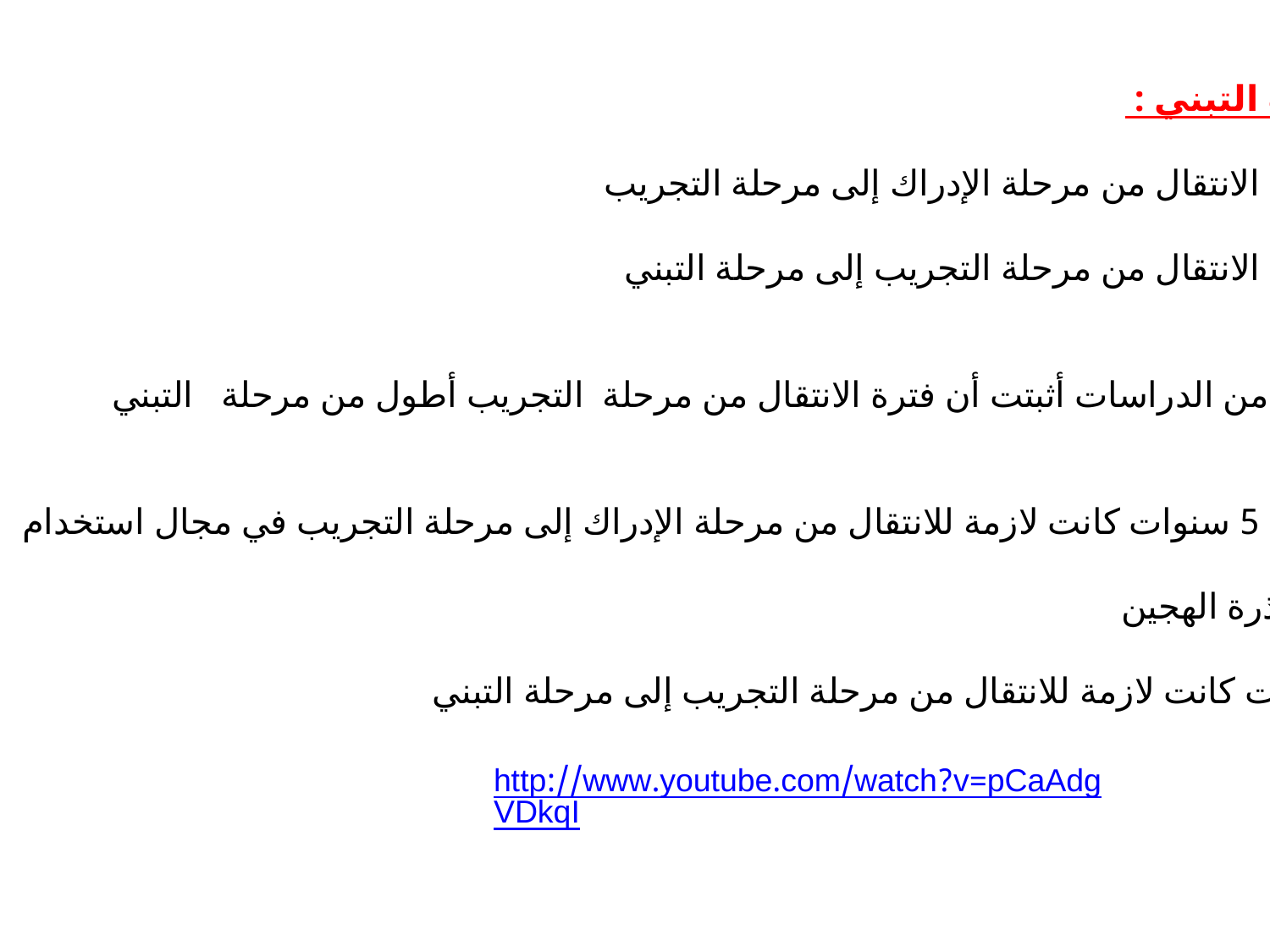

فترات التبني :

1- فترة الانتقال من مرحلة الإدراك إلى مرحلة التجريب

2- فترة الانتقال من مرحلة التجريب إلى مرحلة التبني

العديد من الدراسات أثبتت أن فترة الانتقال من مرحلة  التجريب أطول من مرحلة   التبني

 مثال : 5 سنوات كانت لازمة للانتقال من مرحلة الإدراك إلى مرحلة التجريب في مجال استخدام

بذرة الذرة الهجين

3 سنوات كانت لازمة للانتقال من مرحلة التجريب إلى مرحلة التبني

http://www.youtube.com/watch?v=pCaAdgVDkqI